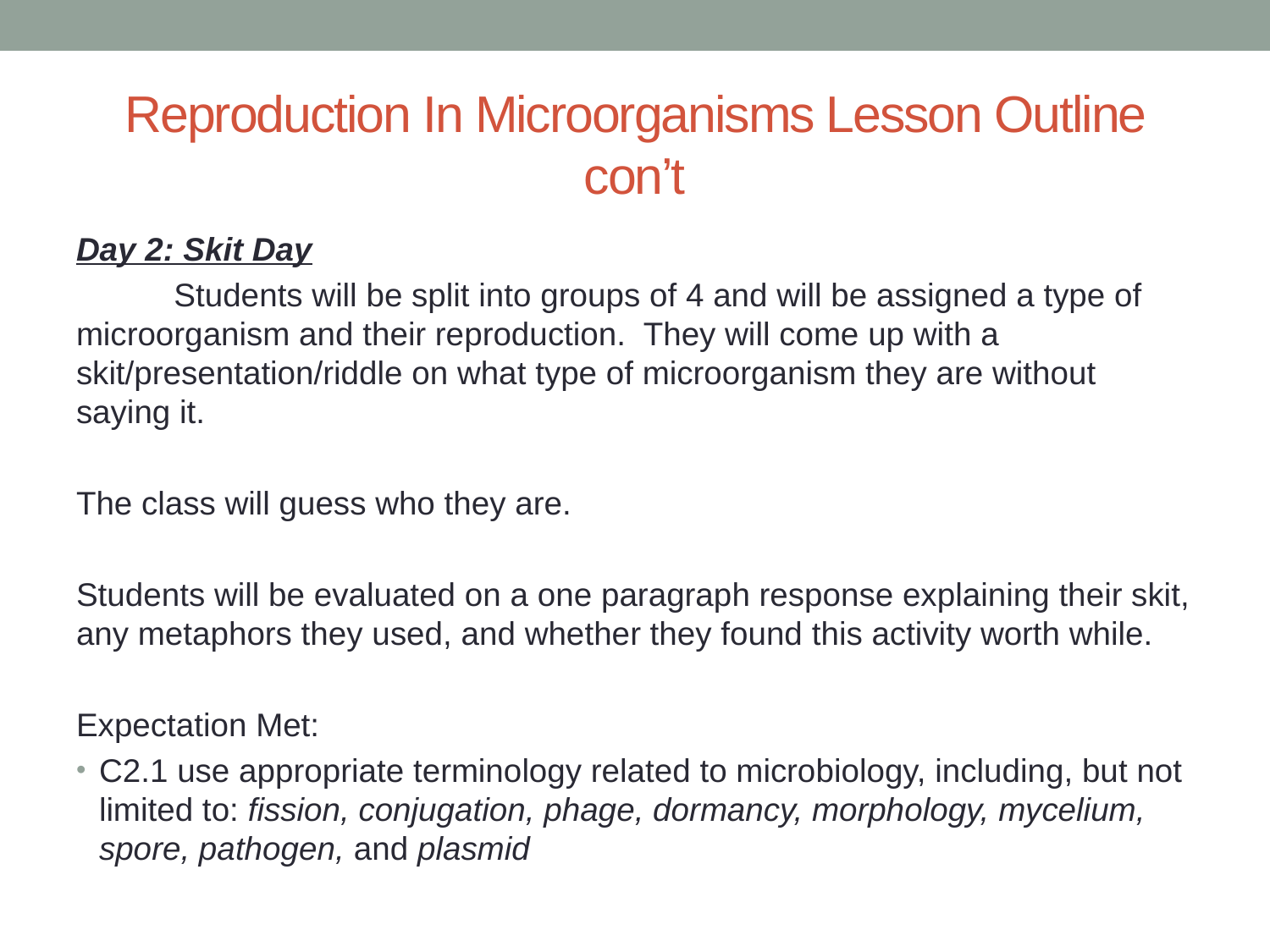

# Reproduction In Microorganisms Lesson Outline con’t
Day 2: Skit Day
	Students will be split into groups of 4 and will be assigned a type of microorganism and their reproduction.  They will come up with a skit/presentation/riddle on what type of microorganism they are without saying it.

The class will guess who they are.

Students will be evaluated on a one paragraph response explaining their skit, any metaphors they used, and whether they found this activity worth while.

Expectation Met:
C2.1 use appropriate terminology related to microbiology, including, but not limited to: fission, conjugation, phage, dormancy, morphology, mycelium, spore, pathogen, and plasmid